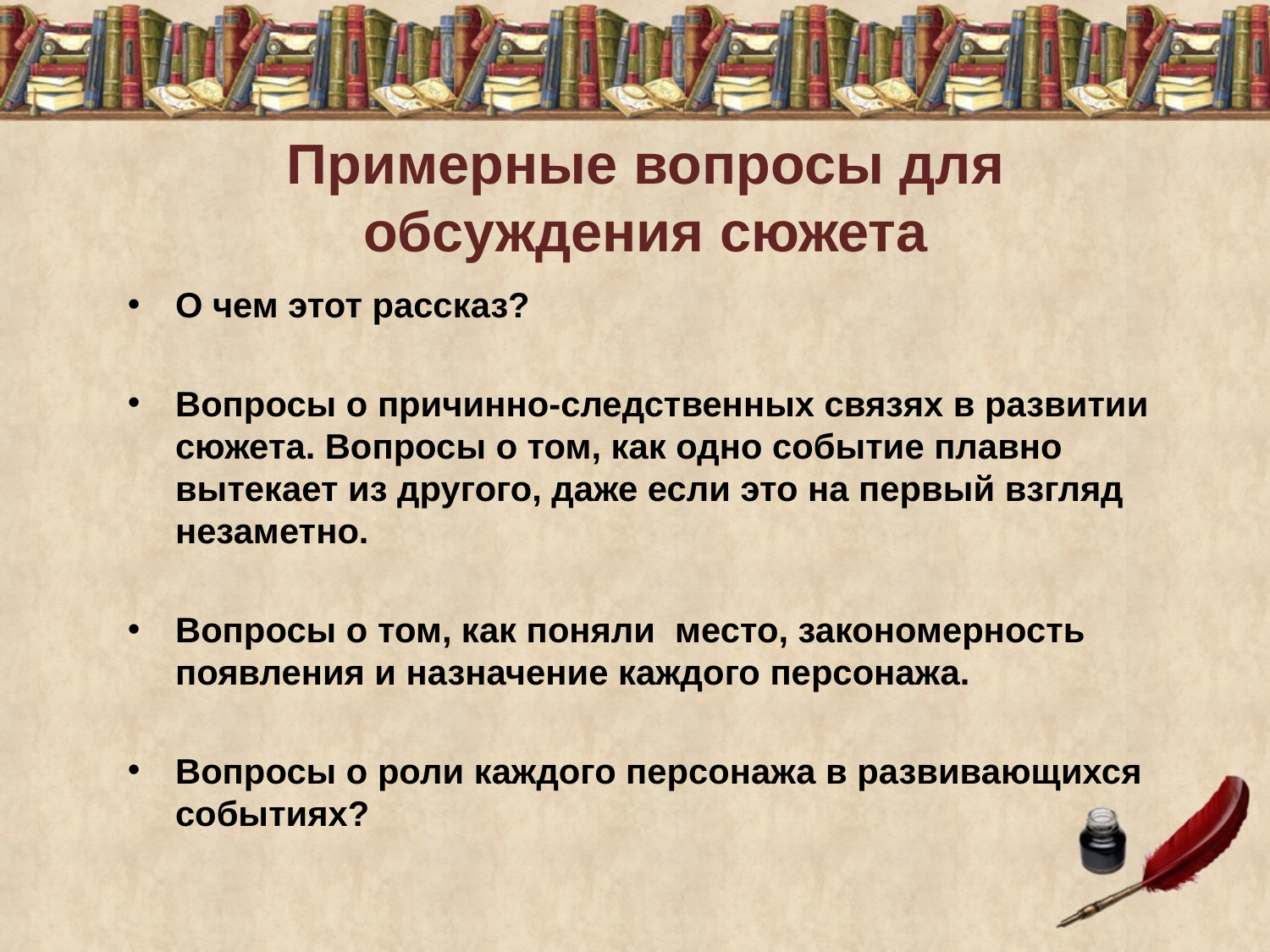

# Примерные вопросы для обсуждения сюжета
О чем этот рассказ?

Вопросы о причинно-следственных связях в развитии сюжета. Вопросы о том, как одно событие плавно вытекает из другого, даже если это на первый взгляд незаметно.

Вопросы о том, как поняли  место, закономерность появления и назначение каждого персонажа.

Вопросы о роли каждого персонажа в развивающихся событиях?